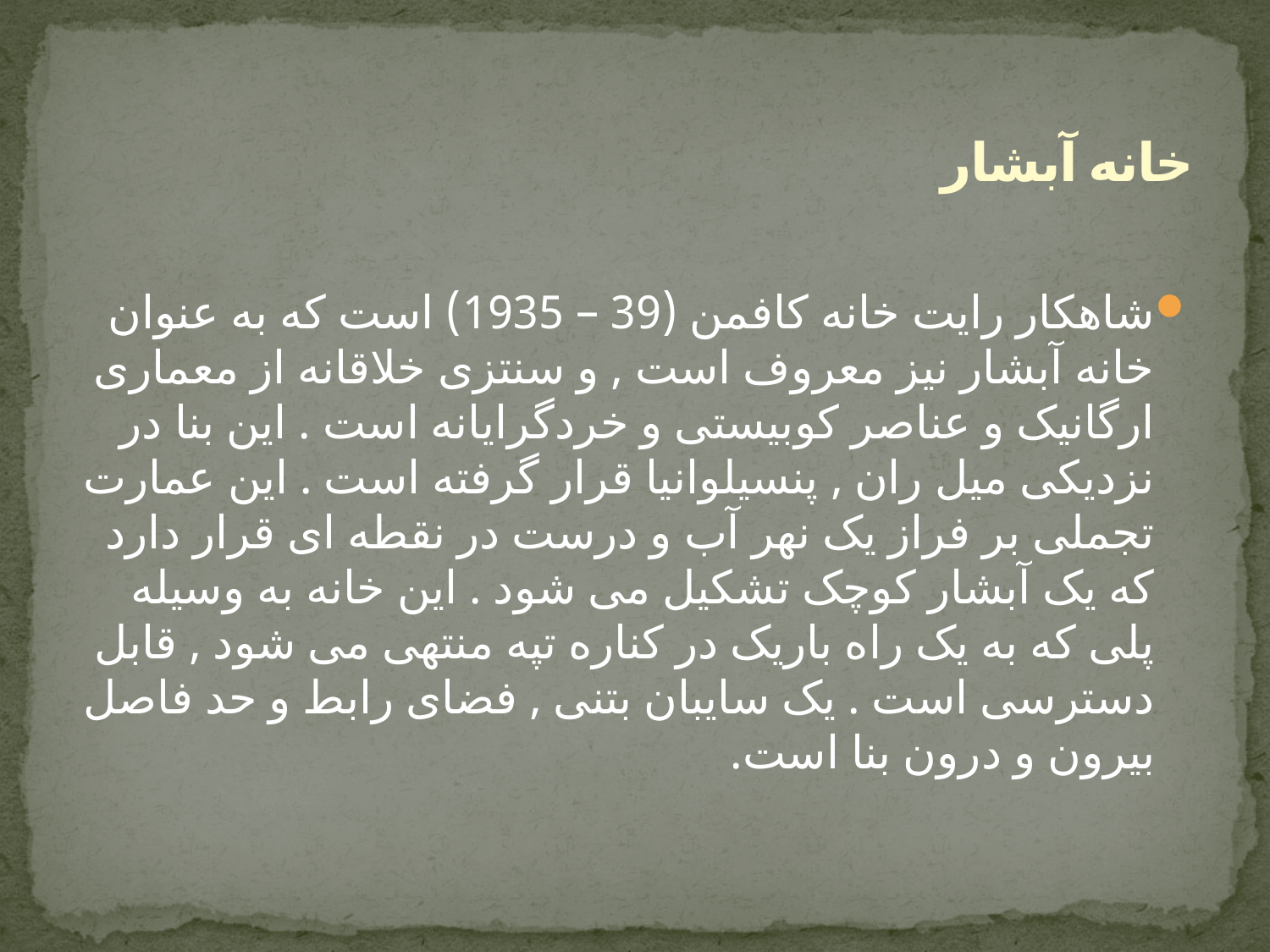

# خانه آبشار

شاهکار رایت خانه کافمن (39 – 1935) است که به عنوان خانه آبشار نیز معروف است , و سنتزی خلاقانه از معماری ارگانیک و عناصر کوبیستی و خردگرایانه است . این بنا در نزدیکی میل ران , پنسیلوانیا قرار گرفته است . این عمارت تجملی بر فراز یک نهر آب و درست در نقطه ای قرار دارد که یک آبشار کوچک تشکیل می شود . این خانه به وسیله پلی که به یک راه باریک در کناره تپه منتهی می شود , قابل دسترسی است . یک سایبان بتنی , فضای رابط و حد فاصل بیرون و درون بنا است.